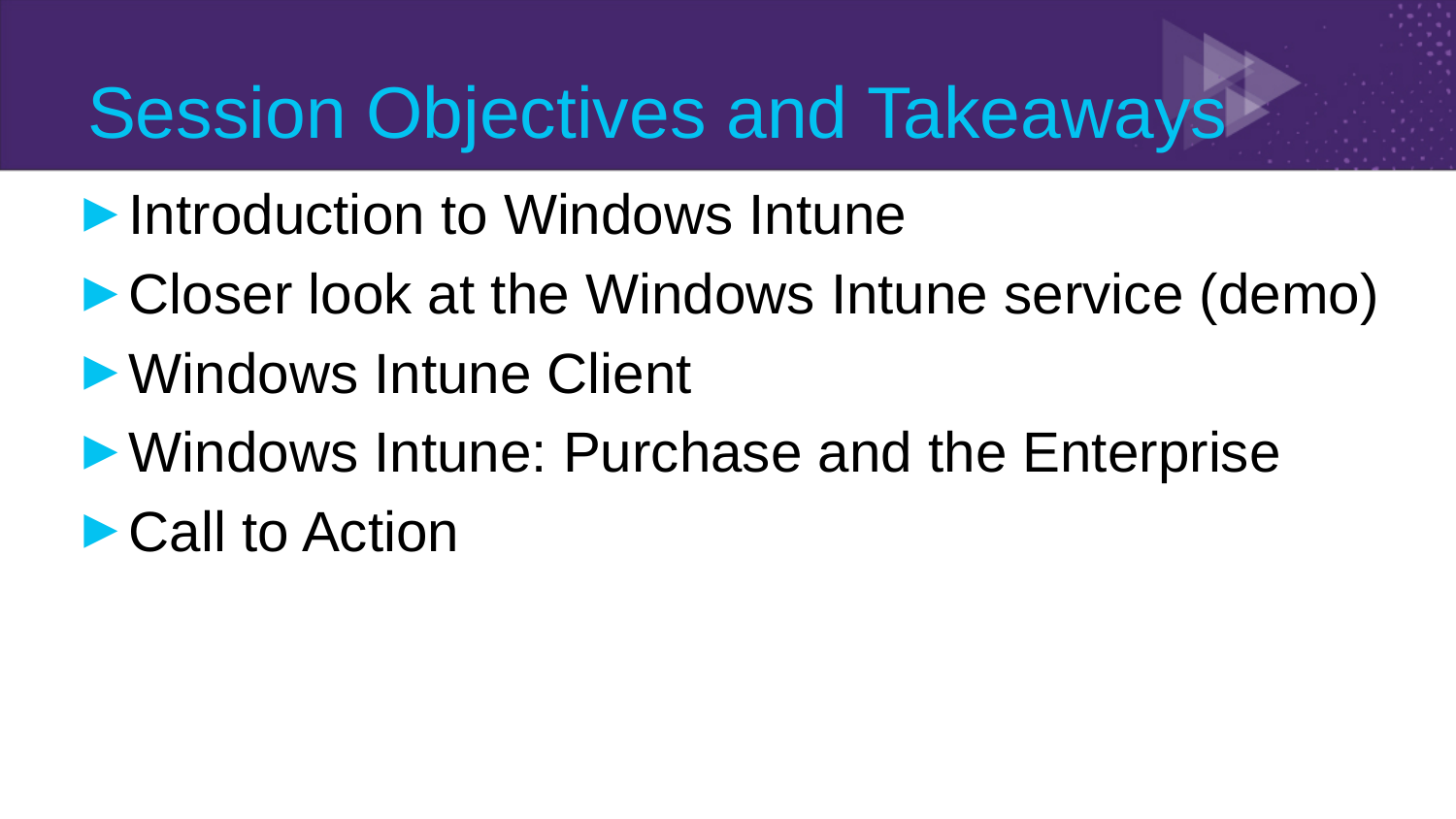

# Session Objectives and Takeaways
Introduction to Windows Intune
Closer look at the Windows Intune service (demo)
Windows Intune Client
Windows Intune: Purchase and the Enterprise
Call to Action